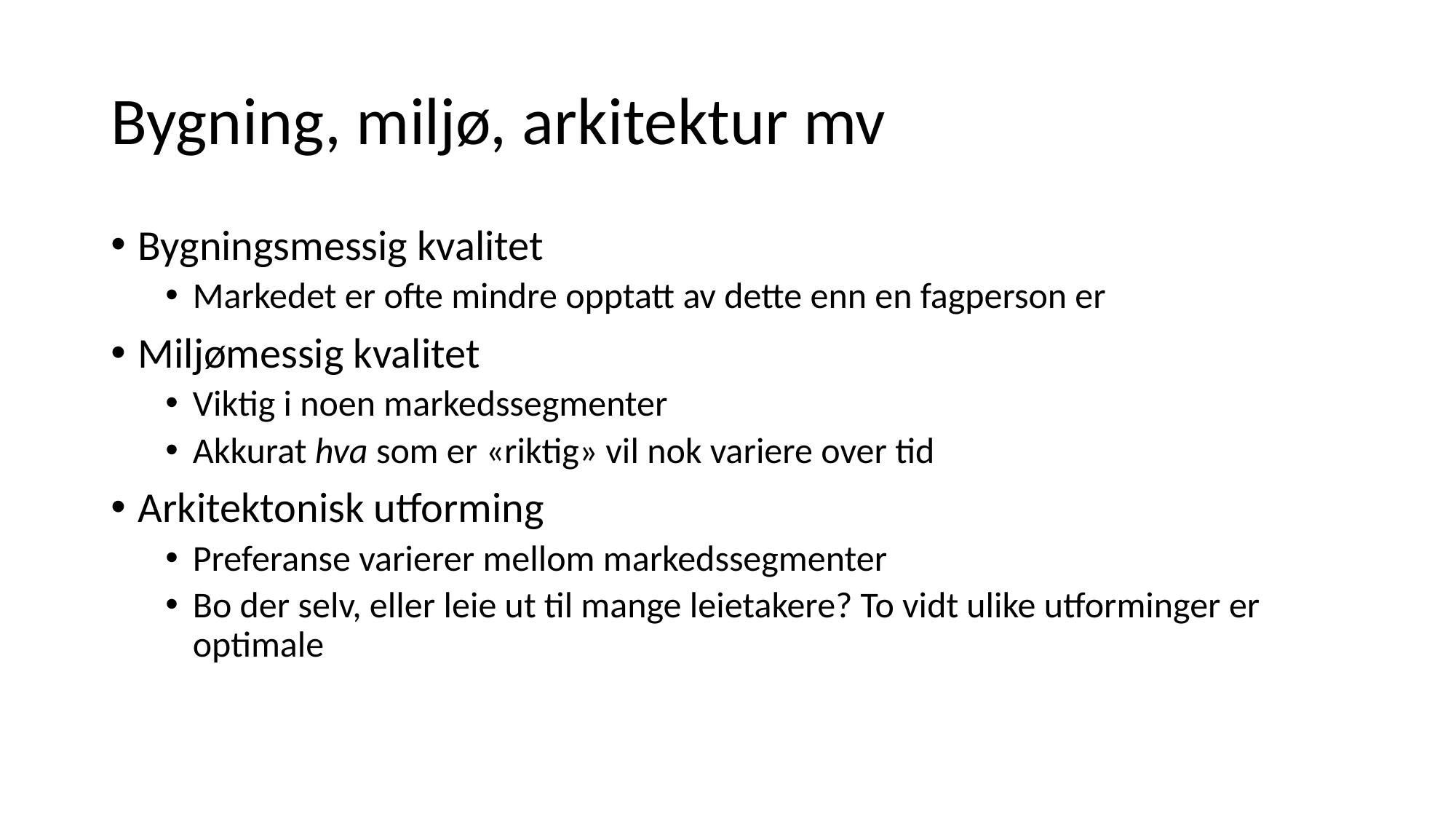

# Bygning, miljø, arkitektur mv
Bygningsmessig kvalitet
Markedet er ofte mindre opptatt av dette enn en fagperson er
Miljømessig kvalitet
Viktig i noen markedssegmenter
Akkurat hva som er «riktig» vil nok variere over tid
Arkitektonisk utforming
Preferanse varierer mellom markedssegmenter
Bo der selv, eller leie ut til mange leietakere? To vidt ulike utforminger er optimale